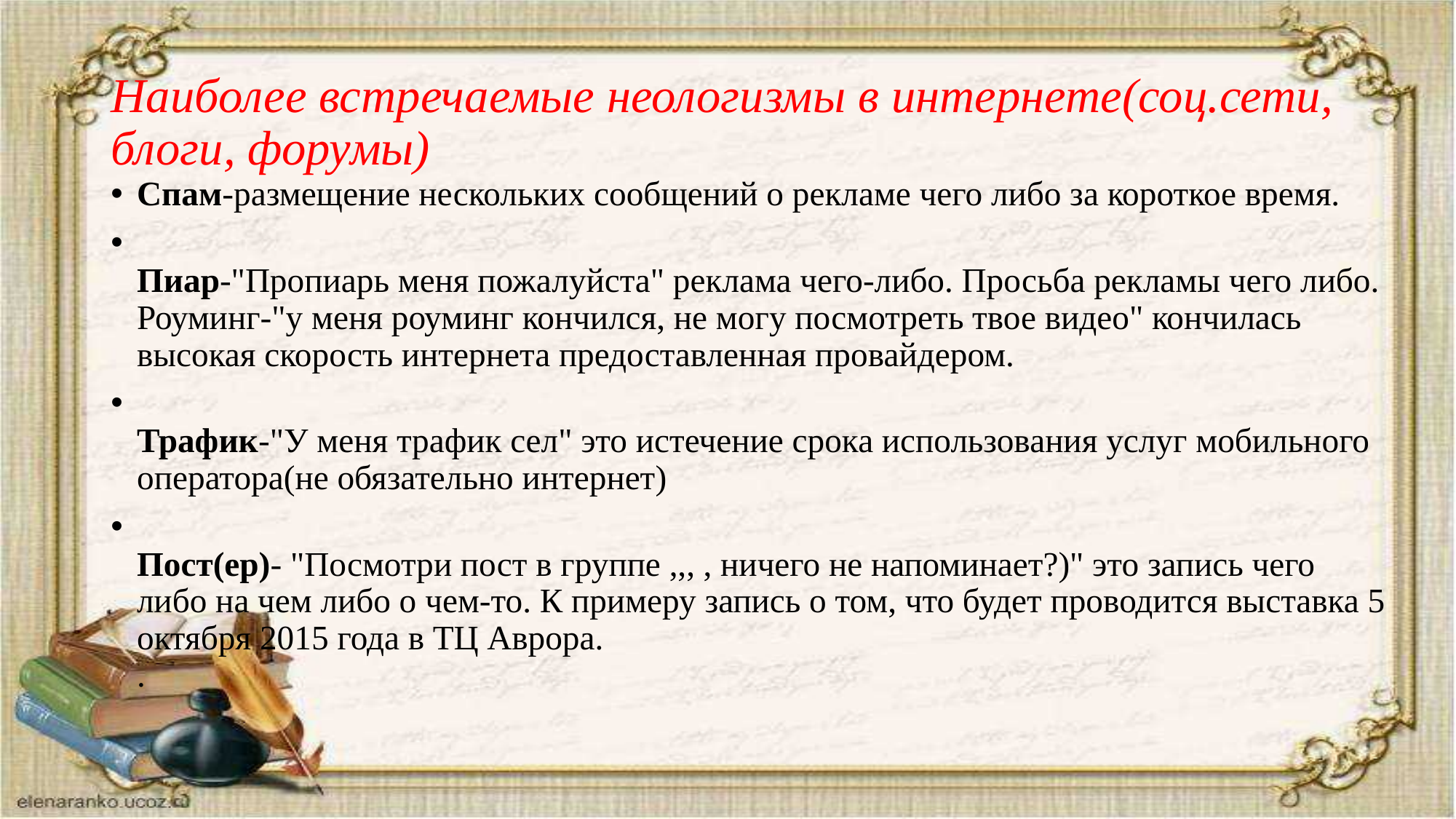

# Наиболее встречаемые неологизмы в интернете(соц.сети, блоги, форумы)
Спам-размещение нескольких сообщений о рекламе чего либо за короткое время.
Пиар-"Пропиарь меня пожалуйста" реклама чего-либо. Просьба рекламы чего либо.
Роуминг-"у меня роуминг кончился, не могу посмотреть твое видео" кончилась высокая скорость интернета предоставленная провайдером.
Трафик-"У меня трафик сел" это истечение срока использования услуг мобильного оператора(не обязательно интернет)
Пост(ер)- "Посмотри пост в группе ,,, , ничего не напоминает?)" это запись чего либо на чем либо о чем-то. К примеру запись о том, что будет проводится выставка 5 октября 2015 года в ТЦ Аврора.
.